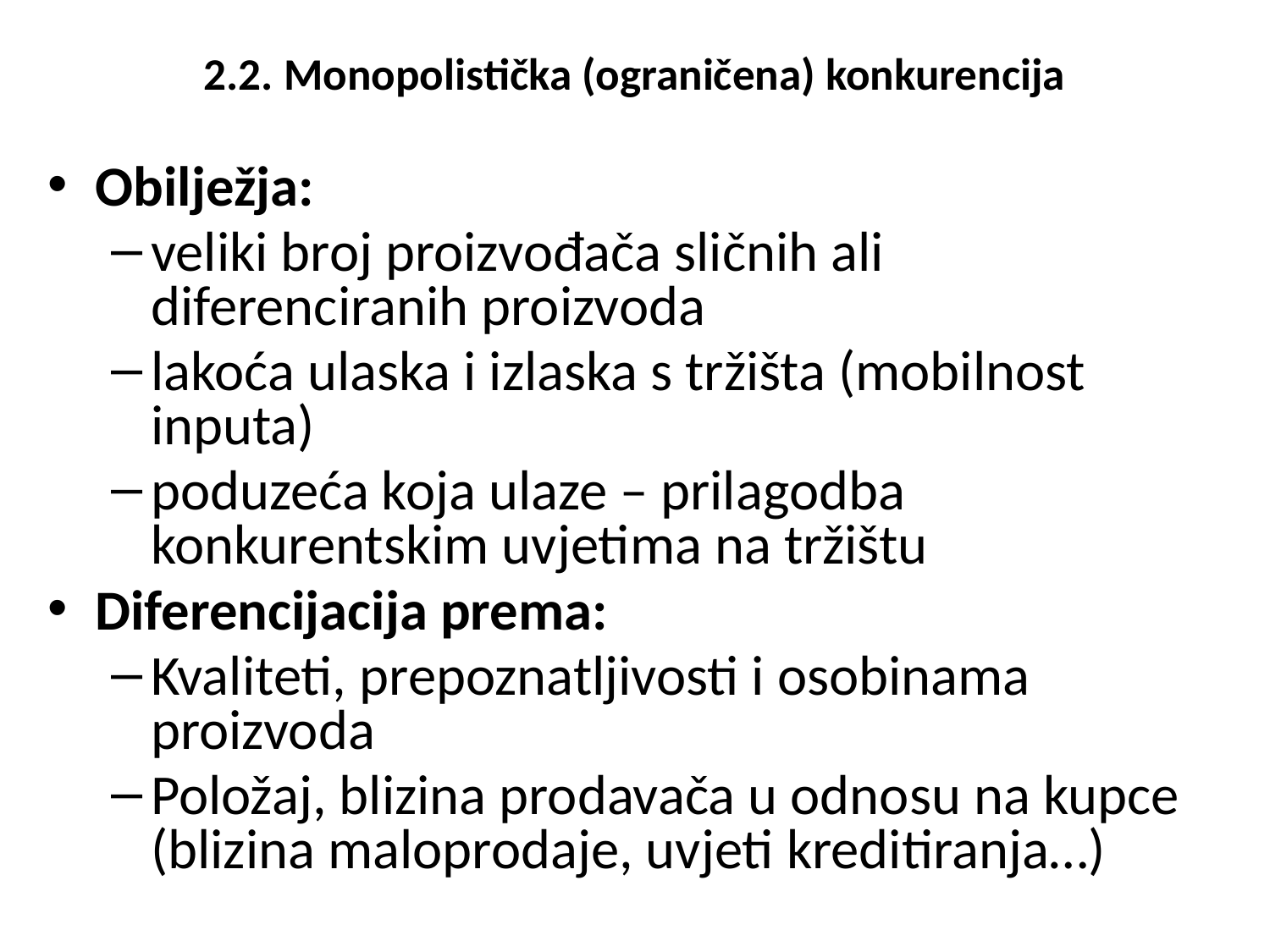

# 2.2. Monopolistička (ograničena) konkurencija
Obilježja:
veliki broj proizvođača sličnih ali diferenciranih proizvoda
lakoća ulaska i izlaska s tržišta (mobilnost inputa)
poduzeća koja ulaze – prilagodba konkurentskim uvjetima na tržištu
Diferencijacija prema:
Kvaliteti, prepoznatljivosti i osobinama proizvoda
Položaj, blizina prodavača u odnosu na kupce (blizina maloprodaje, uvjeti kreditiranja…)